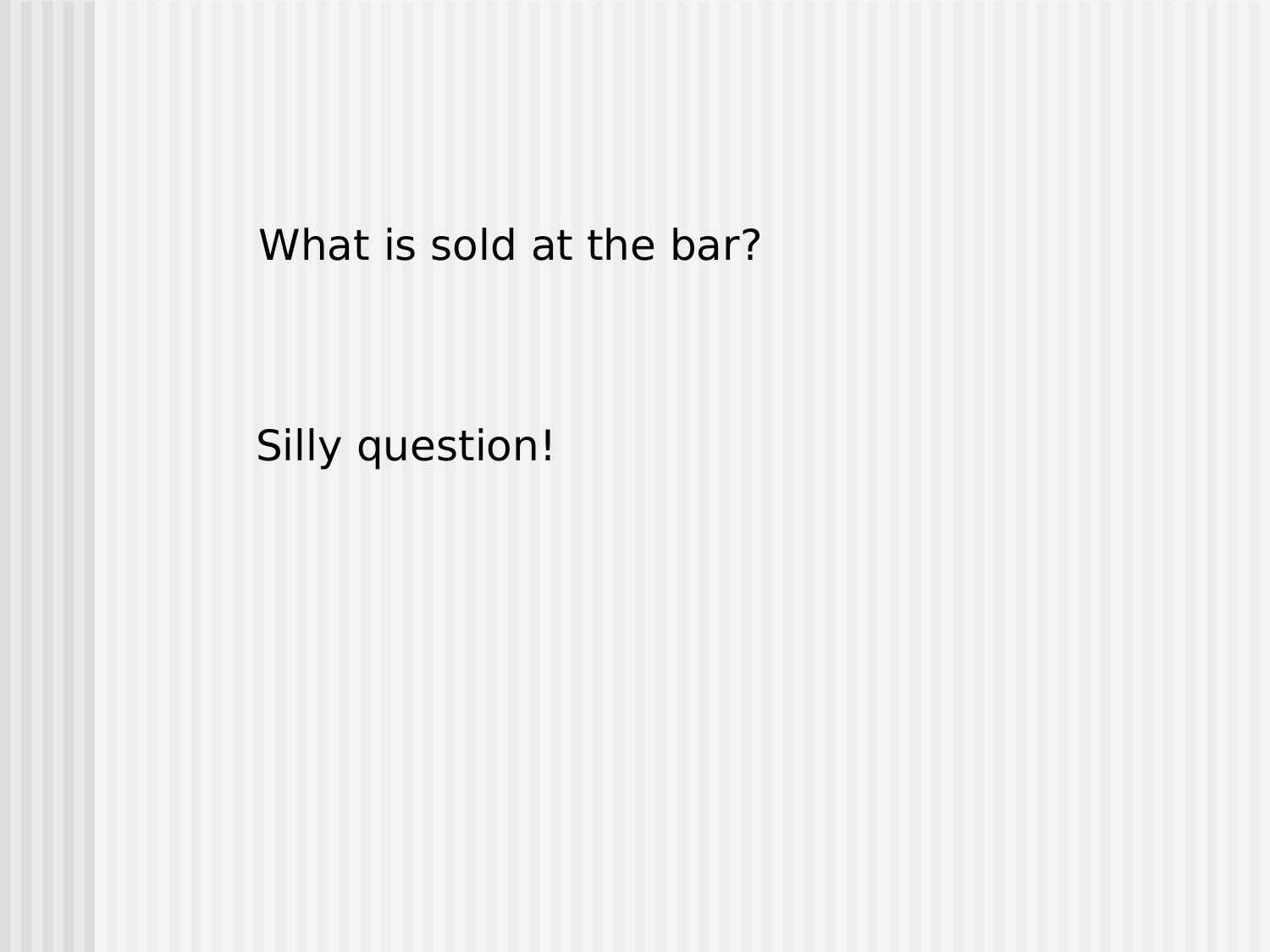

What is sold at the bar?
Silly question!